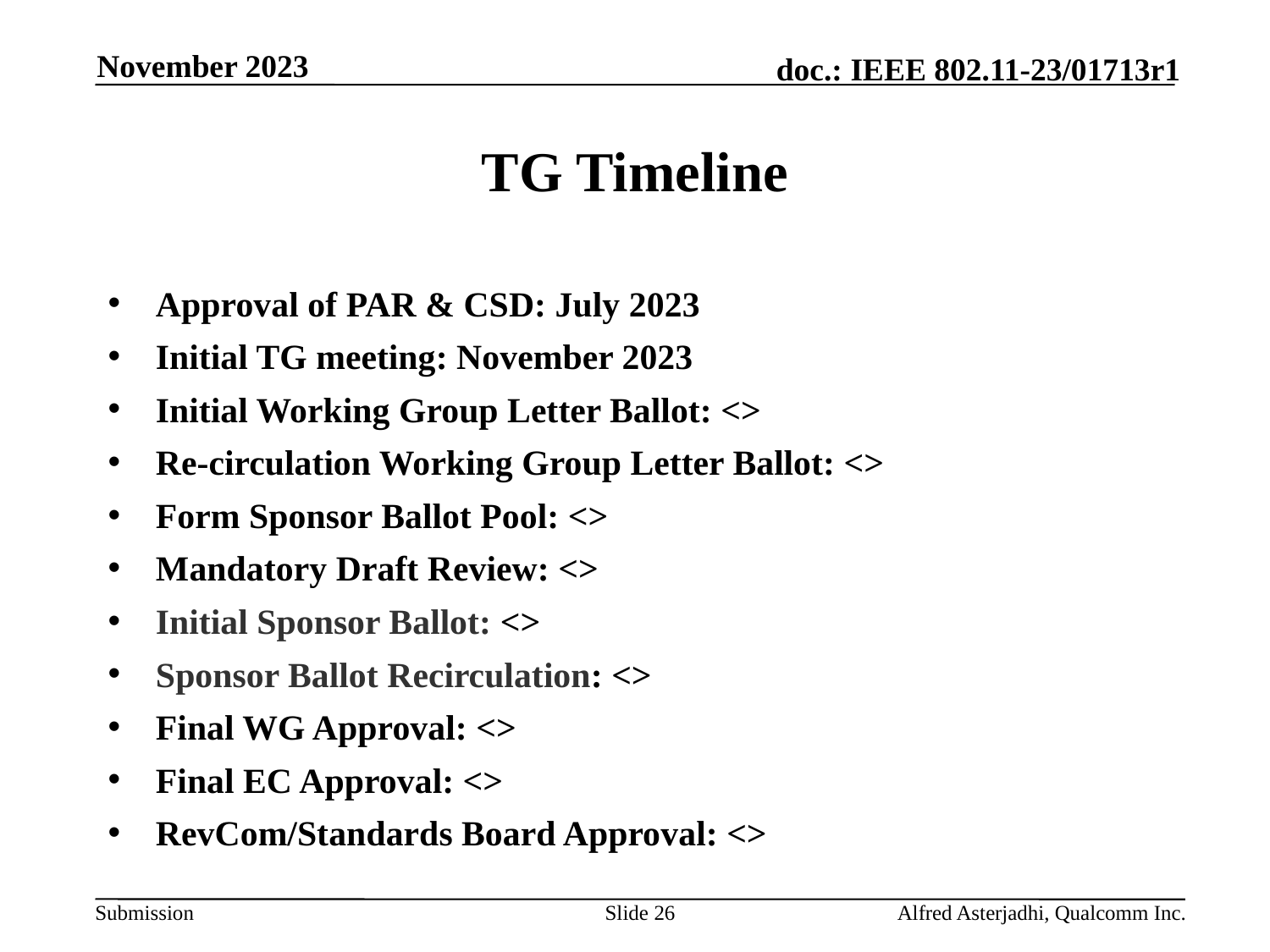

November 2023
# TG Timeline
Approval of PAR & CSD: July 2023
Initial TG meeting: November 2023
Initial Working Group Letter Ballot: <>
Re-circulation Working Group Letter Ballot: <>
Form Sponsor Ballot Pool: <>
Mandatory Draft Review: <>
Initial Sponsor Ballot: <>
Sponsor Ballot Recirculation: <>
Final WG Approval: <>
Final EC Approval: <>
RevCom/Standards Board Approval: <>

Slide 26
Alfred Asterjadhi, Qualcomm Inc.